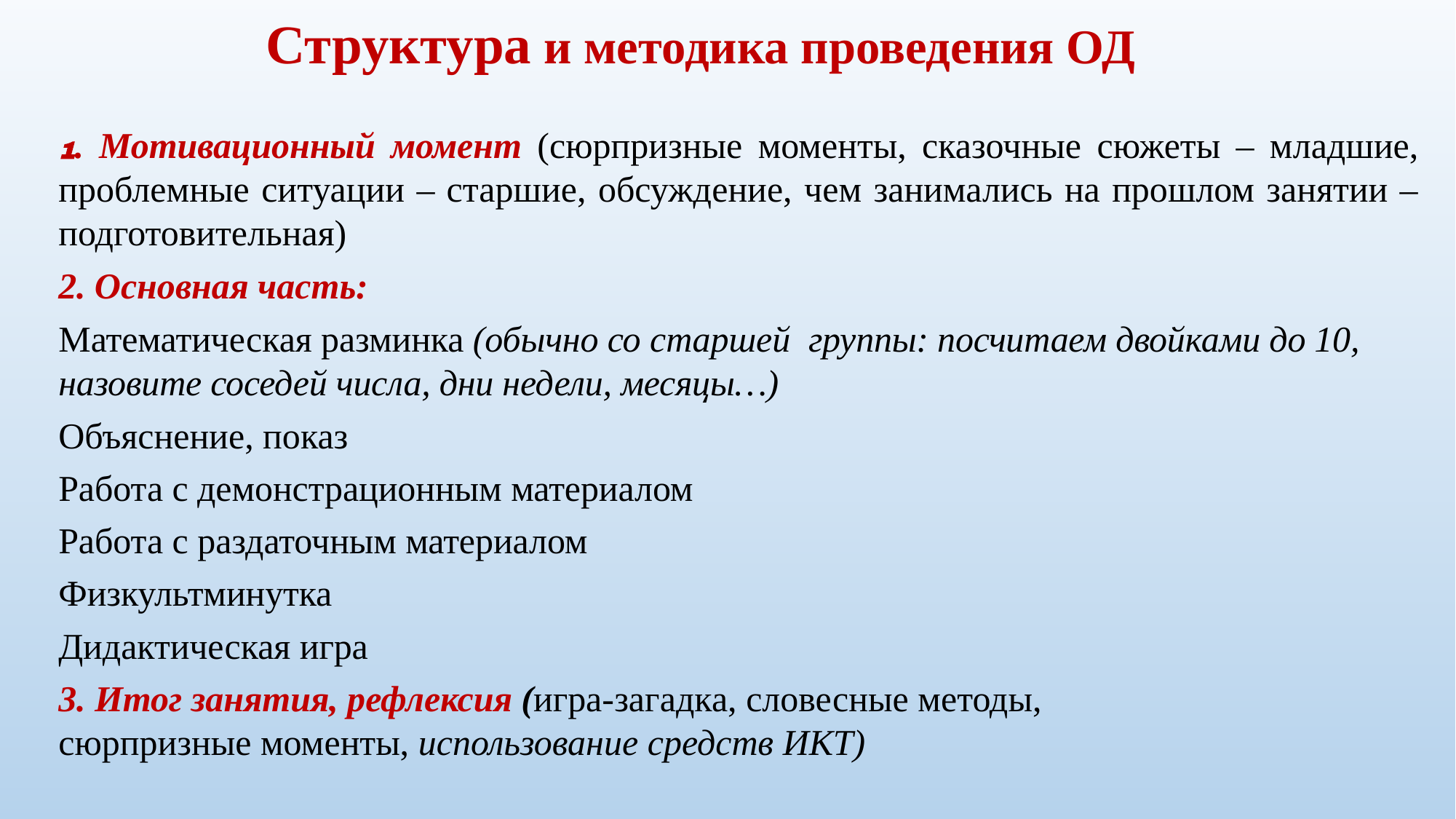

# Структура и методика проведения ОД
1. Мотивационный момент (сюрпризные моменты, сказочные сюжеты – младшие, проблемные ситуации – старшие, обсуждение, чем занимались на прошлом занятии – подготовительная)
2. Основная часть:
Математическая разминка (обычно со старшей  группы: посчитаем двойками до 10, назовите соседей числа, дни недели, месяцы…)
Объяснение, показ
Работа с демонстрационным материалом
Работа с раздаточным материалом
Физкультминутка
Дидактическая игра
3. Итог занятия, рефлексия (игра-загадка, словесные методы, сюрпризные моменты, использование средств ИКТ)